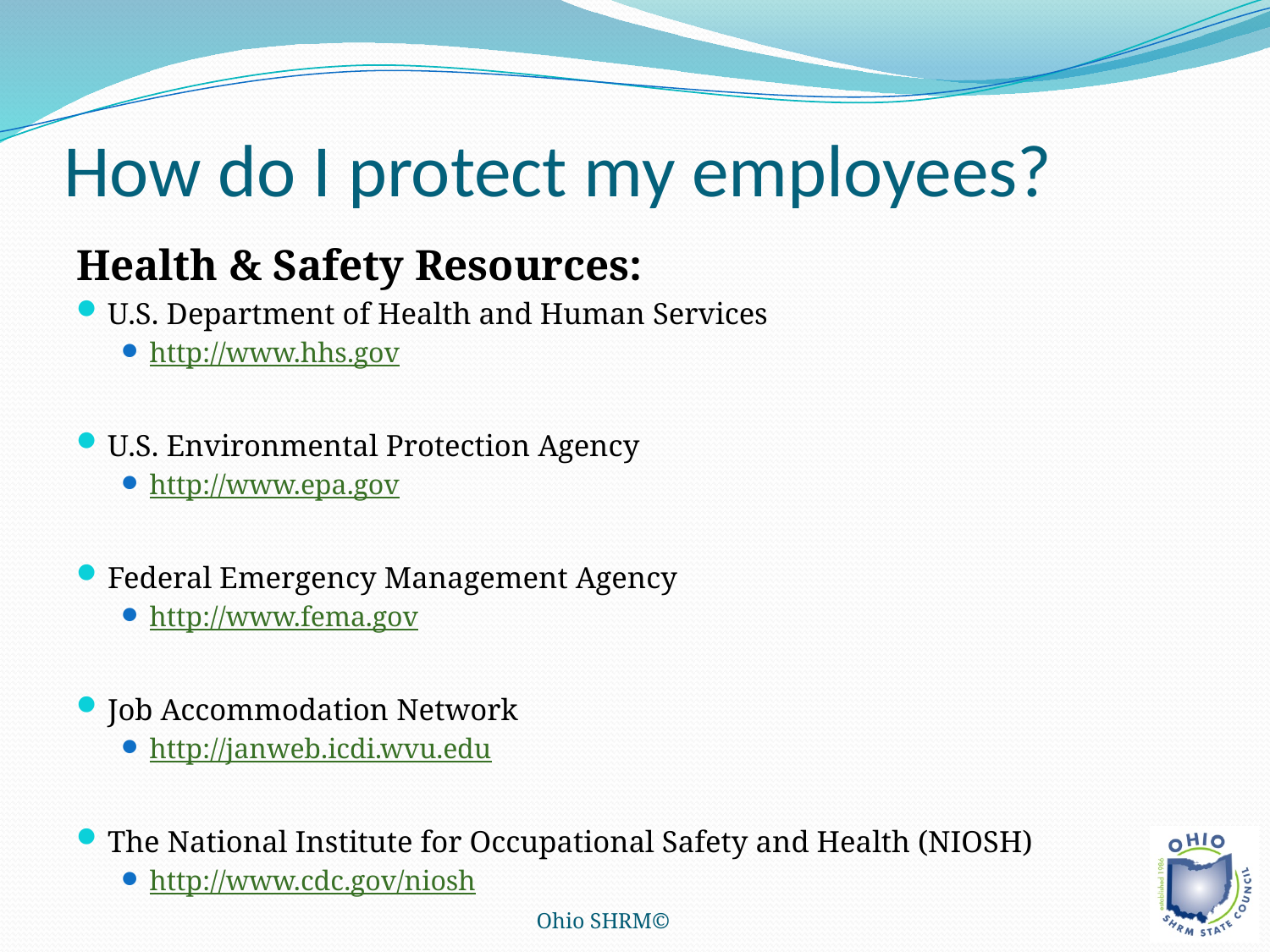

# How do I protect my employees?
Health & Safety Resources:
U.S. Department of Health and Human Services
http://www.hhs.gov

U.S. Environmental Protection Agency
http://www.epa.gov

Federal Emergency Management Agency
http://www.fema.gov

Job Accommodation Network
http://janweb.icdi.wvu.edu

The National Institute for Occupational Safety and Health (NIOSH)
http://www.cdc.gov/niosh

Ohio SHRM©